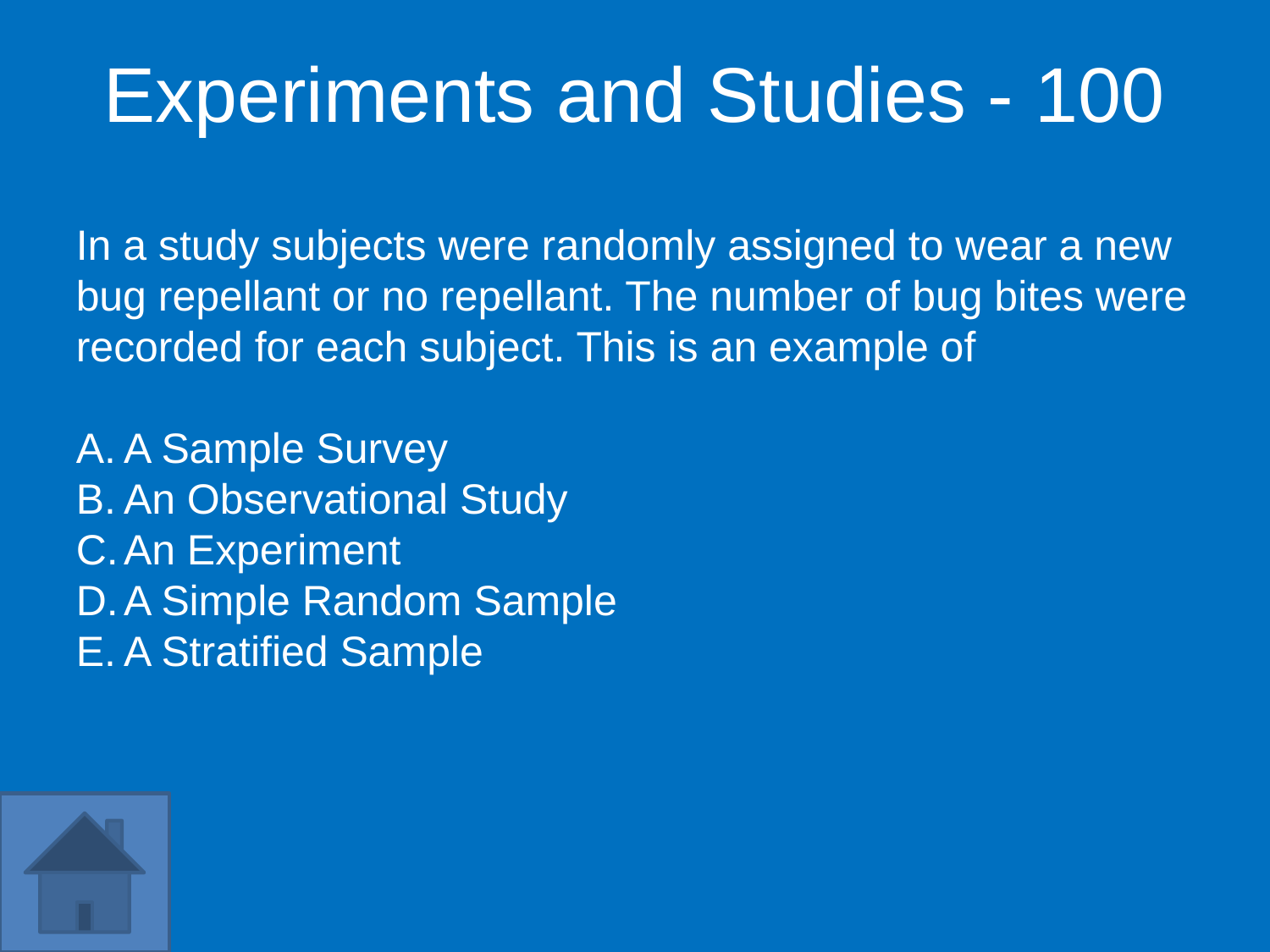

Experiments and Studies - 100
In a study subjects were randomly assigned to wear a new bug repellant or no repellant. The number of bug bites were recorded for each subject. This is an example of

A Sample Survey
An Observational Study
An Experiment
A Simple Random Sample
A Stratified Sample